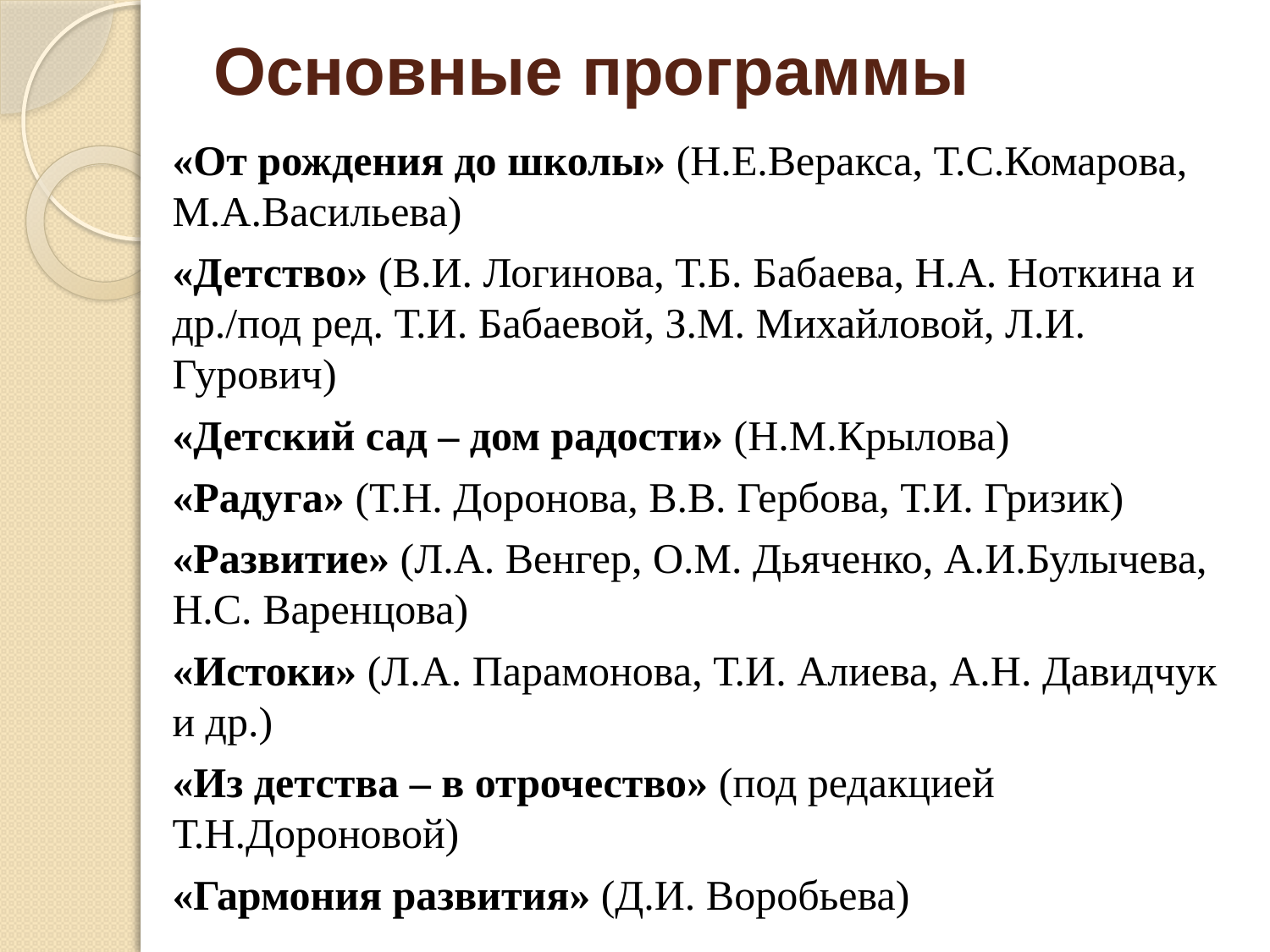

# Основные программы
«От рождения до школы» (Н.Е.Веракса, Т.С.Комарова, М.А.Васильева)
«Детство» (В.И. Логинова, Т.Б. Бабаева, Н.А. Ноткина и др./под ред. Т.И. Бабаевой, З.М. Михайловой, Л.И. Гурович)
«Детский сад – дом радости» (Н.М.Крылова)
«Радуга» (Т.Н. Доронова, В.В. Гербова, Т.И. Гризик)
«Развитие» (Л.А. Венгер, О.М. Дьяченко, А.И.Булычева, Н.С. Варенцова)
«Истоки» (Л.А. Парамонова, Т.И. Алиева, А.Н. Давидчук и др.)
«Из детства – в отрочество» (под редакцией Т.Н.Дороновой)
«Гармония развития» (Д.И. Воробьева)